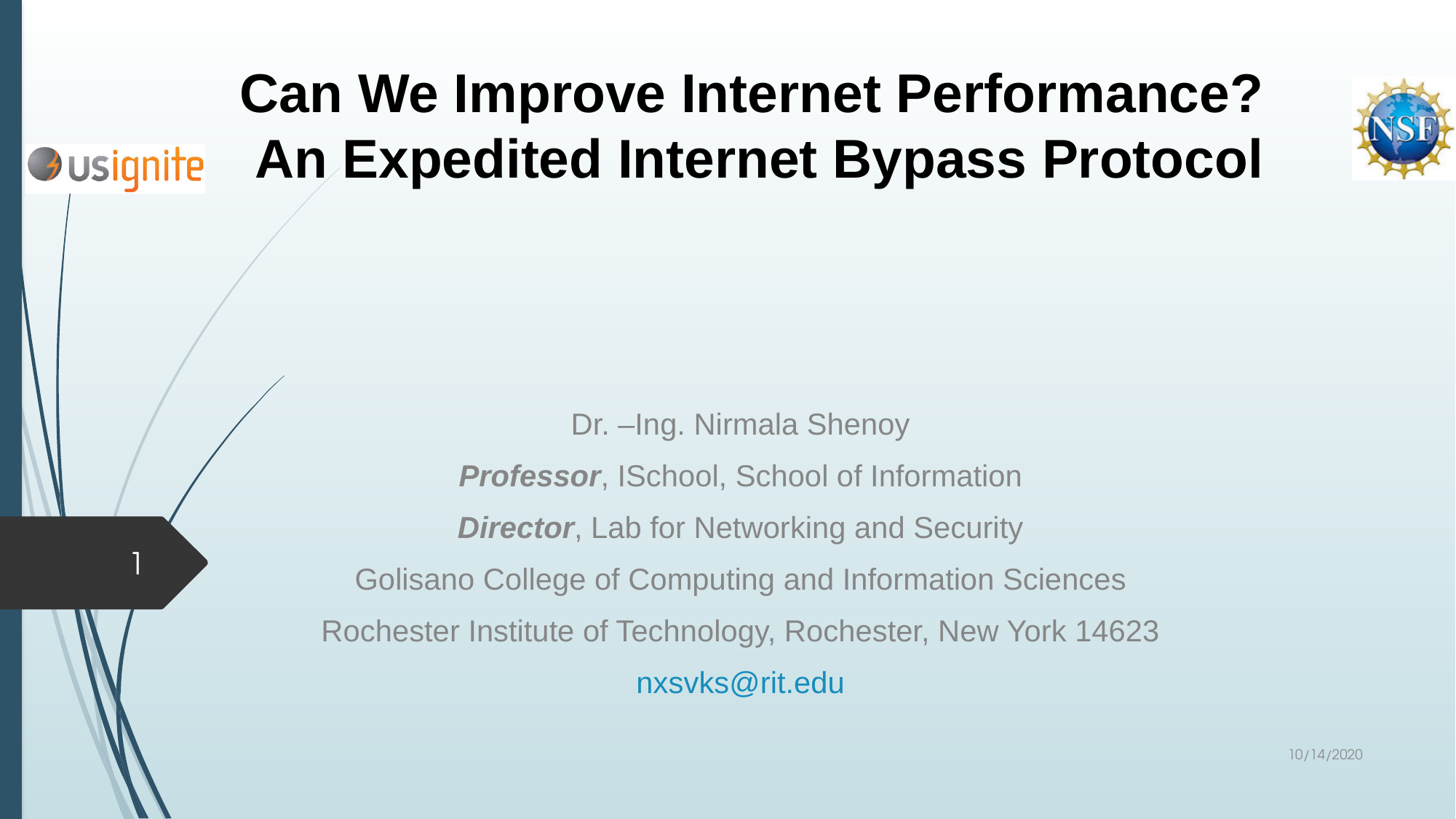

# Can We Improve Internet Performance? An Expedited Internet Bypass Protocol
Dr. –Ing. Nirmala Shenoy
Professor, ISchool, School of Information
Director, Lab for Networking and Security
Golisano College of Computing and Information Sciences
Rochester Institute of Technology, Rochester, New York 14623
nxsvks@rit.edu
1
10/14/2020